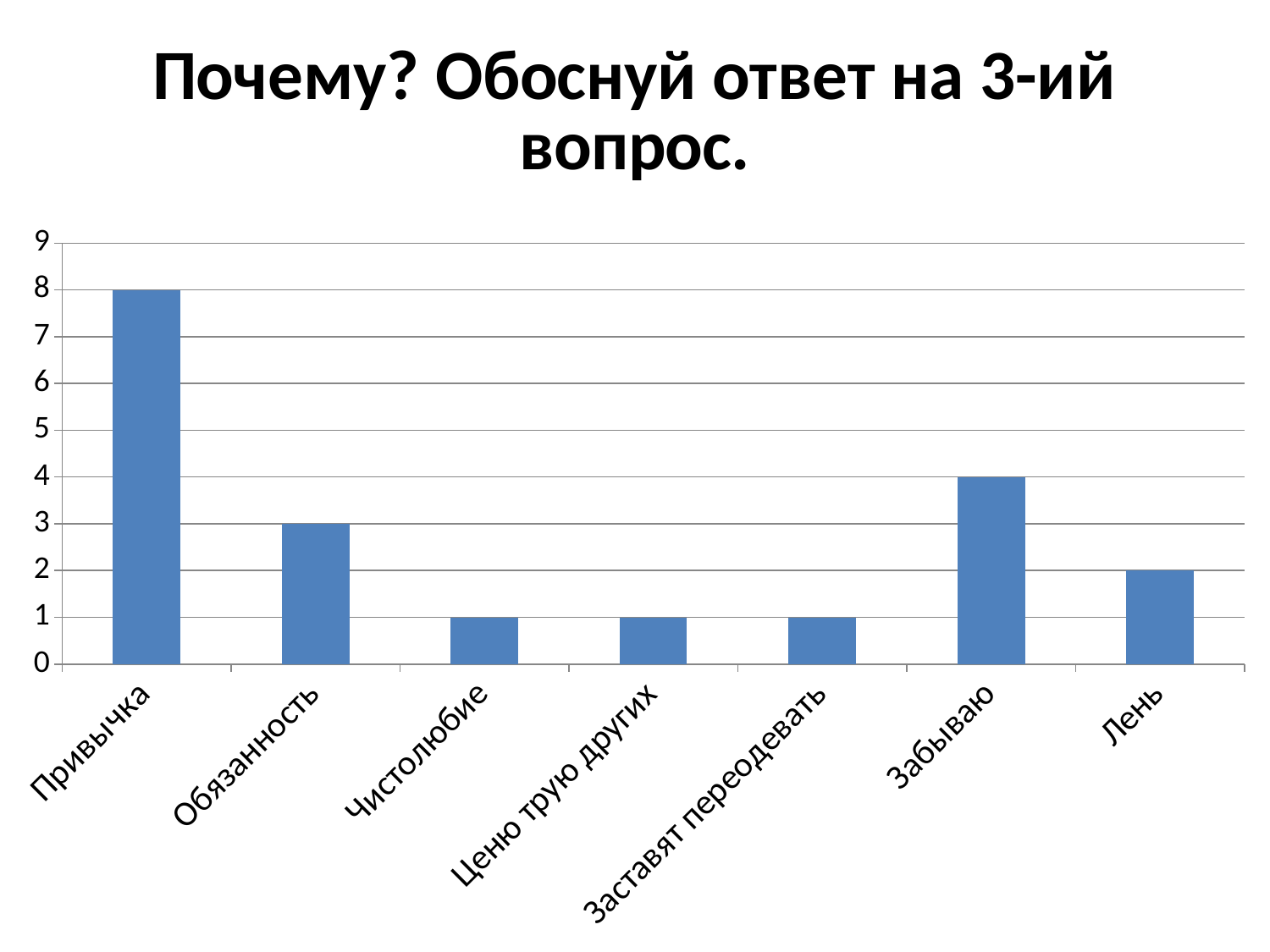

### Chart:

| Category | Почему? Обоснуй ответ на 3-ий вопрос. |
|---|---|
| Привычка | 8.0 |
| Обязанность | 3.0 |
| Чистолюбие | 1.0 |
| Ценю трую других | 1.0 |
| Заставят переодевать | 1.0 |
| Забываю | 4.0 |
| Лень | 2.0 |